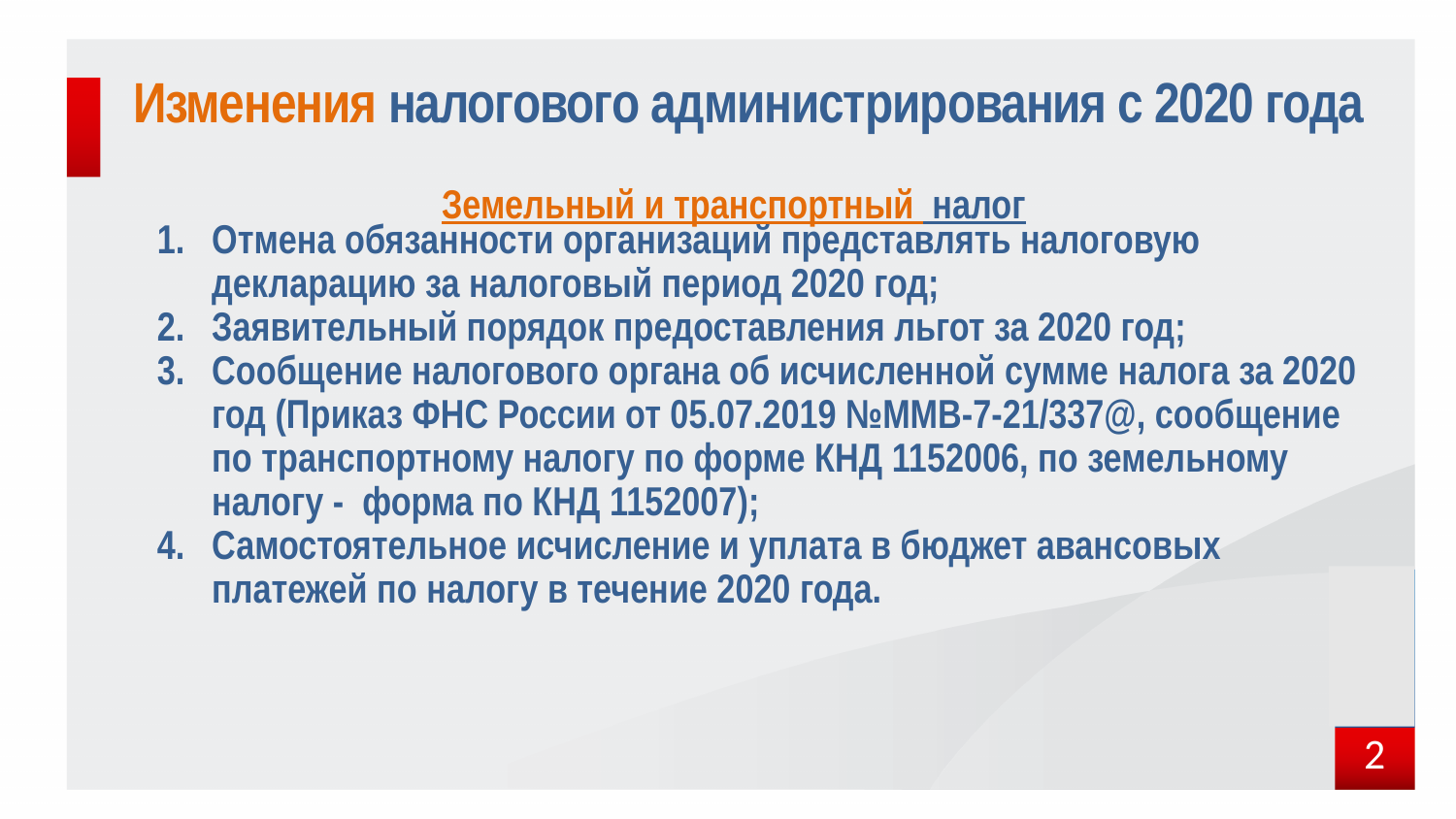

# Изменения налогового администрирования с 2020 года
Земельный и транспортный  налог
Отмена обязанности организаций представлять налоговую декларацию за налоговый период 2020 год;
Заявительный порядок предоставления льгот за 2020 год;
Сообщение налогового органа об исчисленной сумме налога за 2020 год (Приказ ФНС России от 05.07.2019 №ММВ-7-21/337@, сообщение по транспортному налогу по форме КНД 1152006, по земельному налогу -  форма по КНД 1152007);
Самостоятельное исчисление и уплата в бюджет авансовых платежей по налогу в течение 2020 года.

2